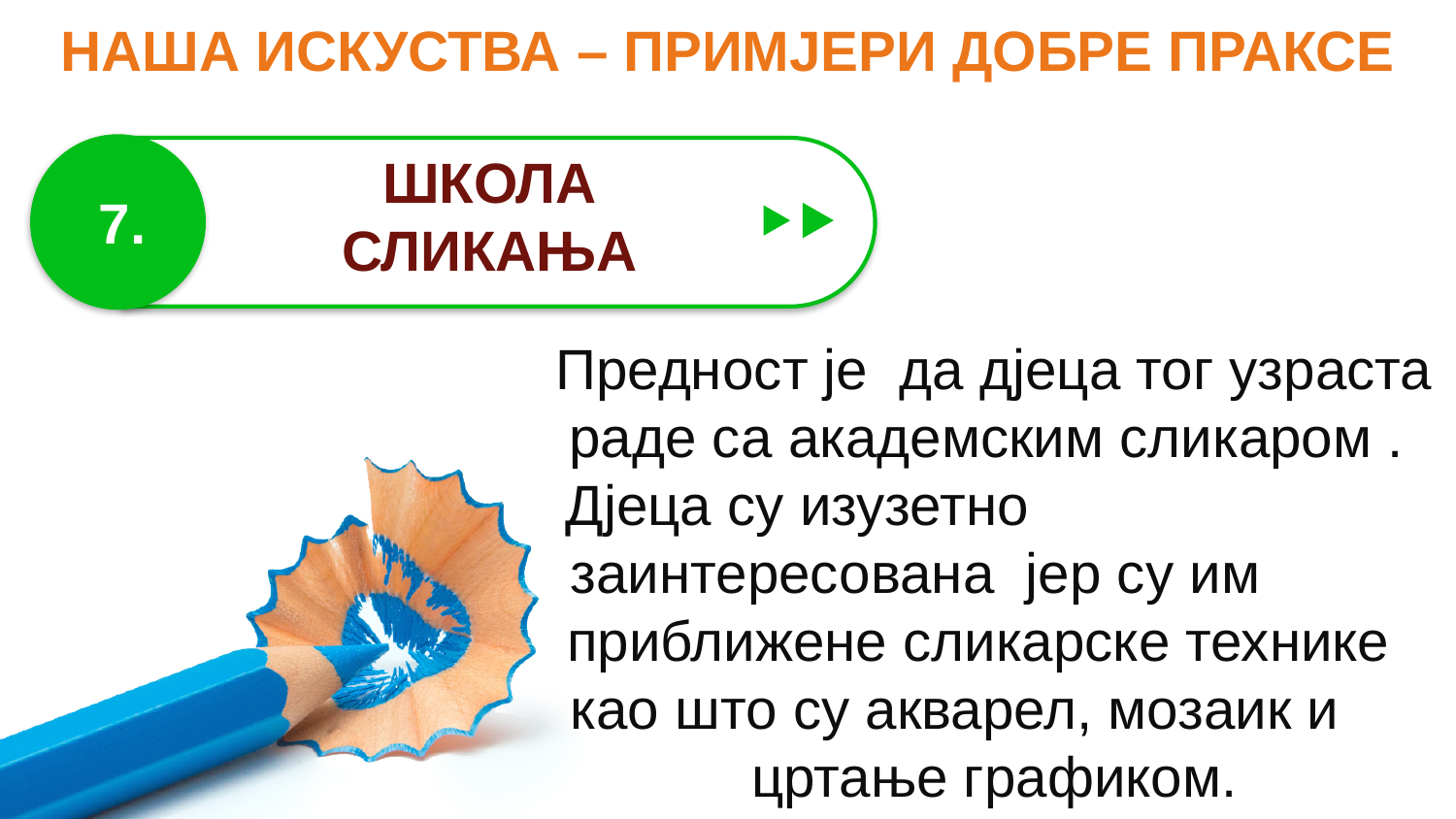

НАША ИСКУСТВА – ПРИМЈЕРИ ДОБРЕ ПРАКСЕ

ШКОЛА СЛИКАЊА
7.

Предност је  да дјеца тог узраста раде са академским сликаром .  Дјеца су изузетно                          заинтересована  јер су им           приближене сликарске технике   као што су акварел, мозаик и      цртање графиком.
.